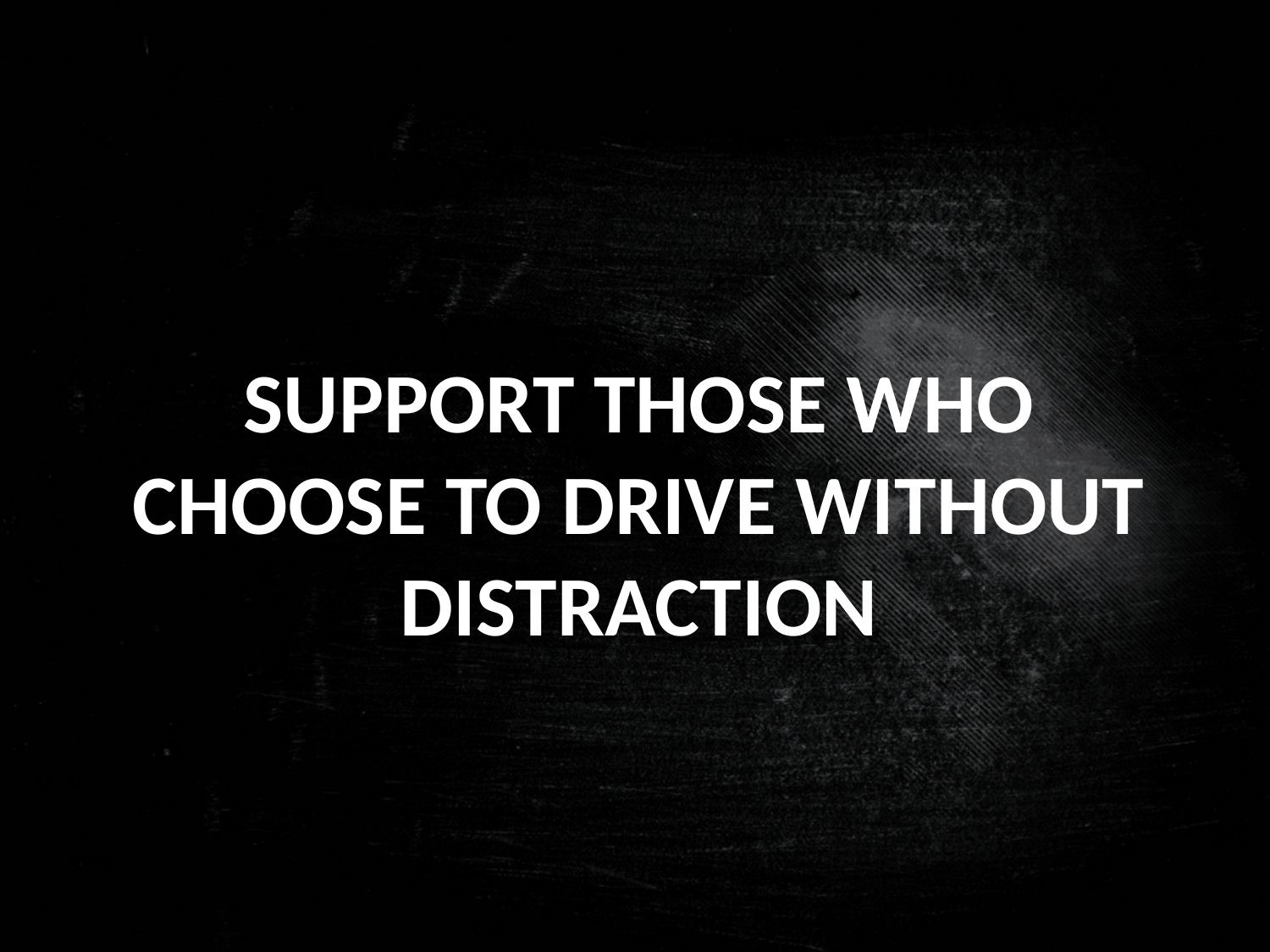

SUPPORT THOSE WHO CHOOSE TO DRIVE WITHOUT DISTRACTION